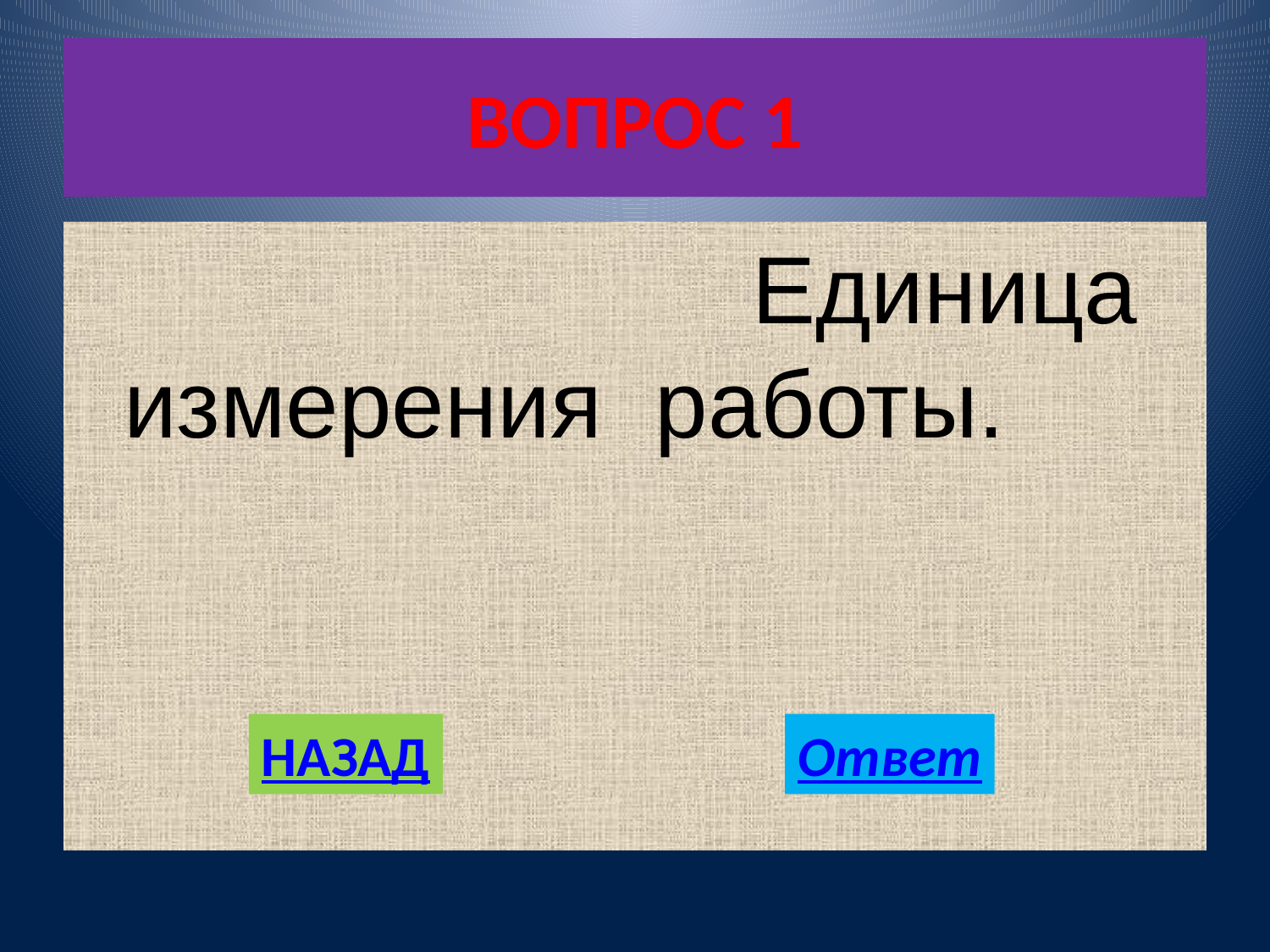

# ВОПРОС 1
            Единица  измерения  работы.
НАЗАД
Ответ